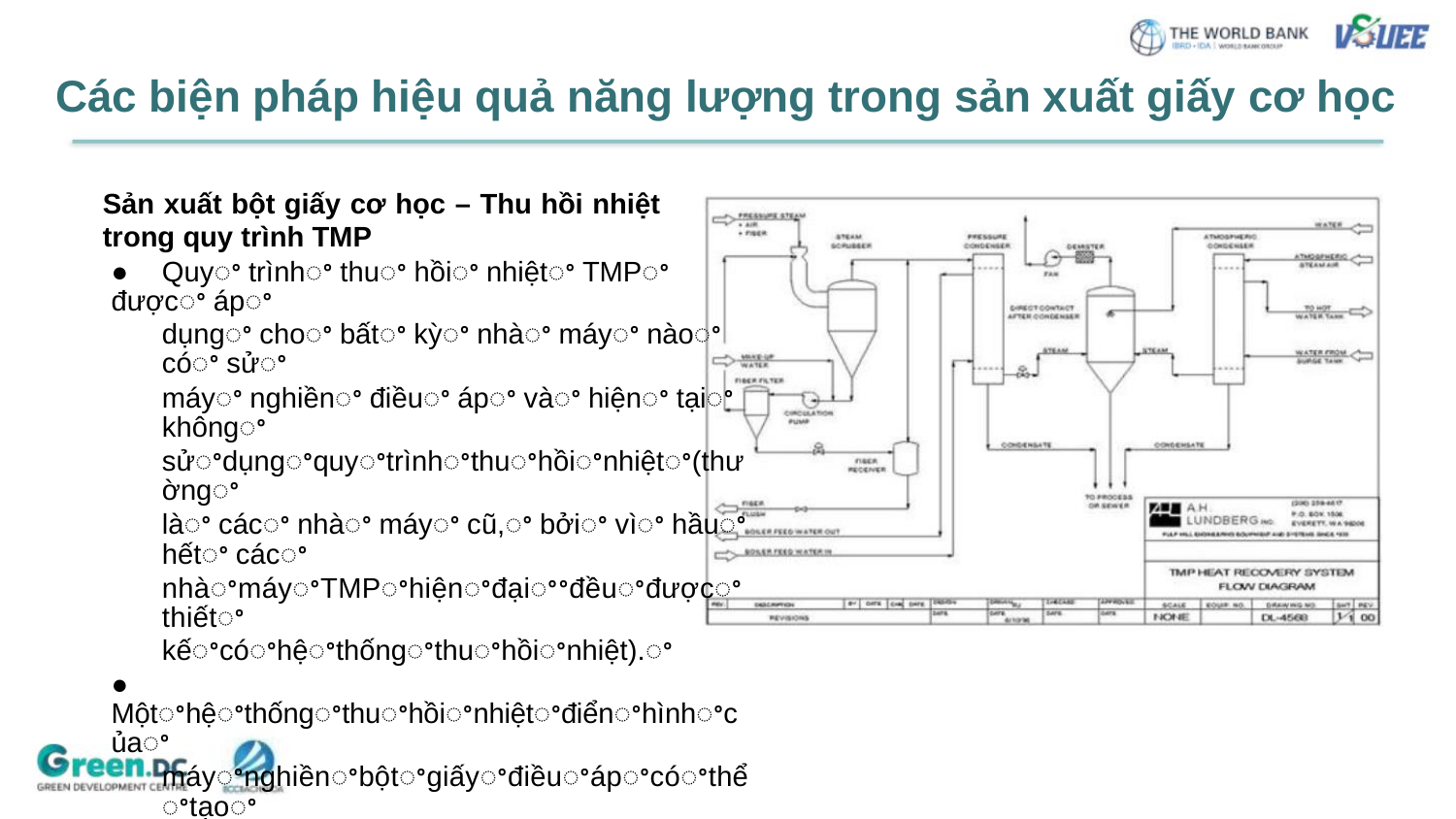

Các biện pháp hiệu quả năng lượng trong sản xuất giấy cơ học
Sản xuất bột giấy cơ học – Thu hồi nhiệt
trong quy trình TMP
● Quyꢀ trìnhꢀ thuꢀ hồiꢀ nhiệtꢀ TMPꢀ đượcꢀ ápꢀ
dụngꢀ choꢀ bấtꢀ kỳꢀ nhàꢀ máyꢀ nàoꢀ cóꢀ sửꢀ
máyꢀ nghiềnꢀ điềuꢀ ápꢀ vàꢀ hiệnꢀ tạiꢀ khôngꢀ
sửꢀdụngꢀquyꢀtrìnhꢀthuꢀhồiꢀnhiệtꢀ(thườngꢀ
làꢀ cácꢀ nhàꢀ máyꢀ cũ,ꢀ bởiꢀ vìꢀ hầuꢀ hếtꢀ cácꢀ
nhàꢀmáyꢀTMPꢀhiệnꢀđạiꢀꢀđềuꢀđượcꢀthiếtꢀ
kếꢀcóꢀhệꢀthốngꢀthuꢀhồiꢀnhiệt).ꢀ
● Mộtꢀhệꢀthốngꢀthuꢀhồiꢀnhiệtꢀđiểnꢀhìnhꢀcủaꢀ
máyꢀnghiềnꢀbộtꢀgiấyꢀđiềuꢀápꢀcóꢀthểꢀtạoꢀ
raꢀ 1,1-1,9ꢀ tấnꢀ hơiꢀ nướcꢀ sạchꢀ tạiꢀ máyꢀ
sấyꢀchoꢀmỗiꢀtấnꢀbộtꢀgiấy.